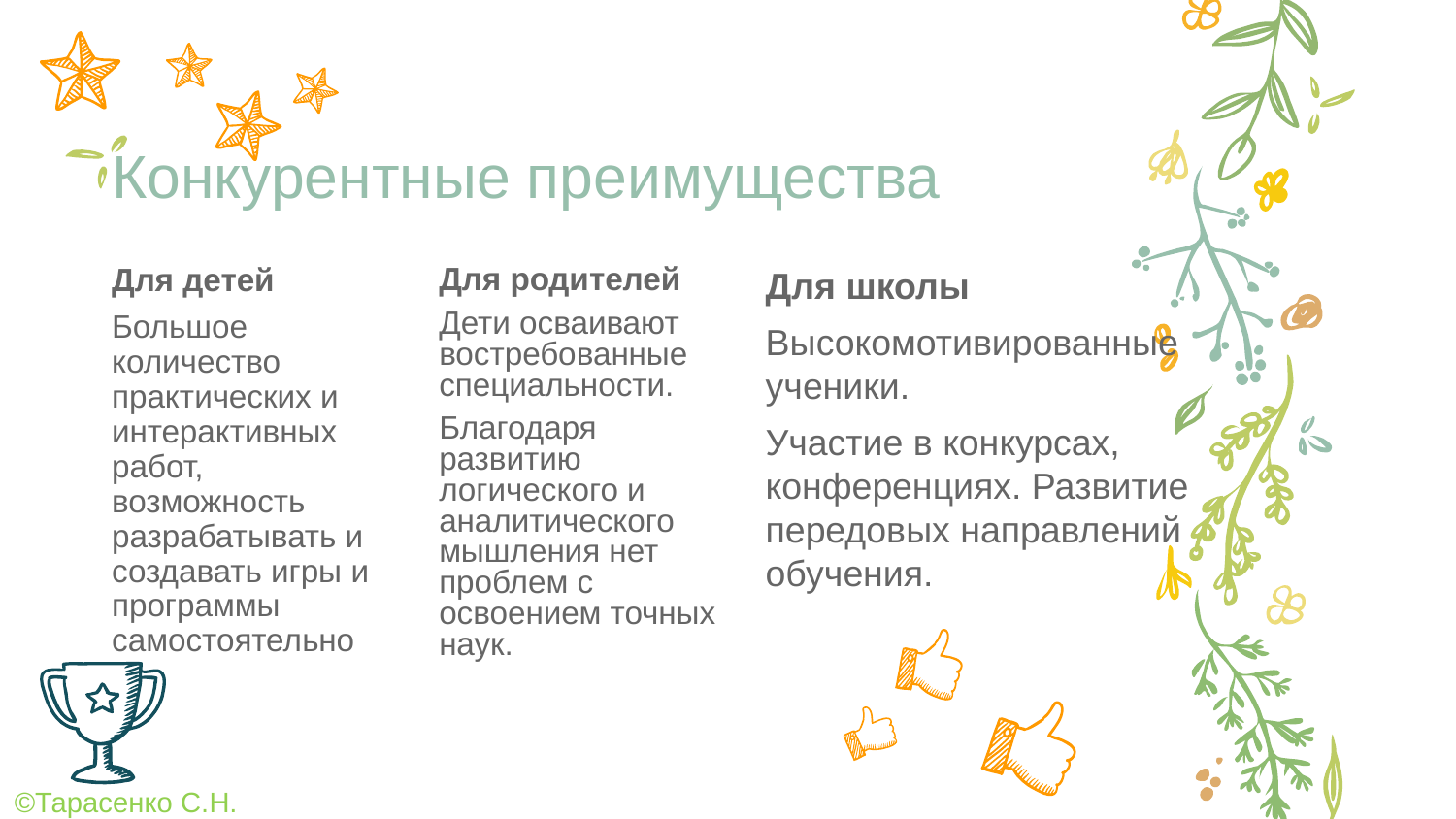

# Конкурентные преимущества

Для детей
Большое количество практических и интерактивных работ, возможность разрабатывать и создавать игры и программы самостоятельно
Для школы
Высокомотивированные ученики.
Участие в конкурсах, конференциях. Развитие передовых направлений обучения.
Для родителей
Дети осваивают востребованные специальности.
Благодаря развитию логического и аналитического мышления нет проблем с освоением точных наук.